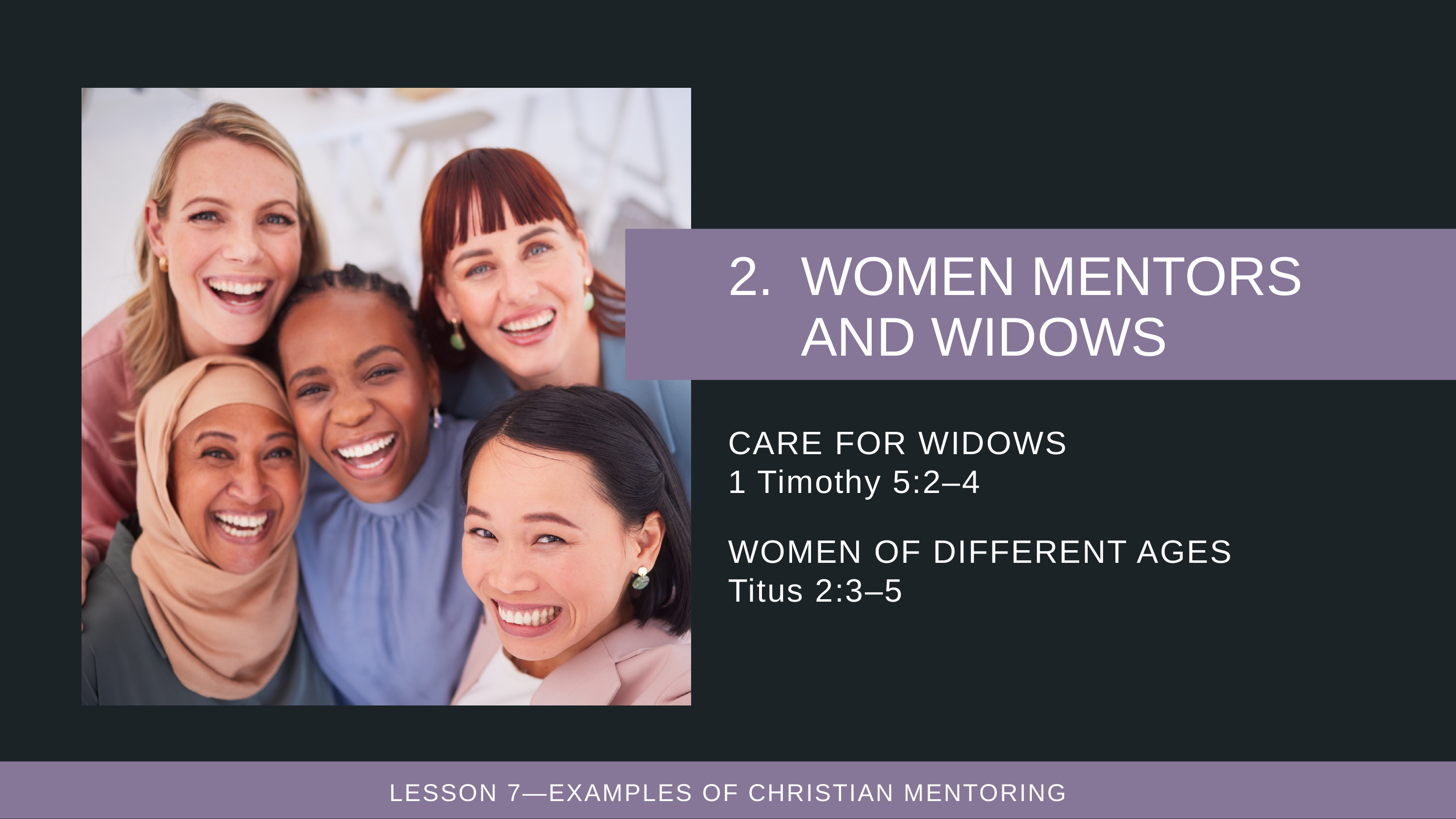

CARE FOR WIDOWS
1 Timothy 5:2–4
WOMEN OF DIFFERENT AGES
Titus 2:3–5